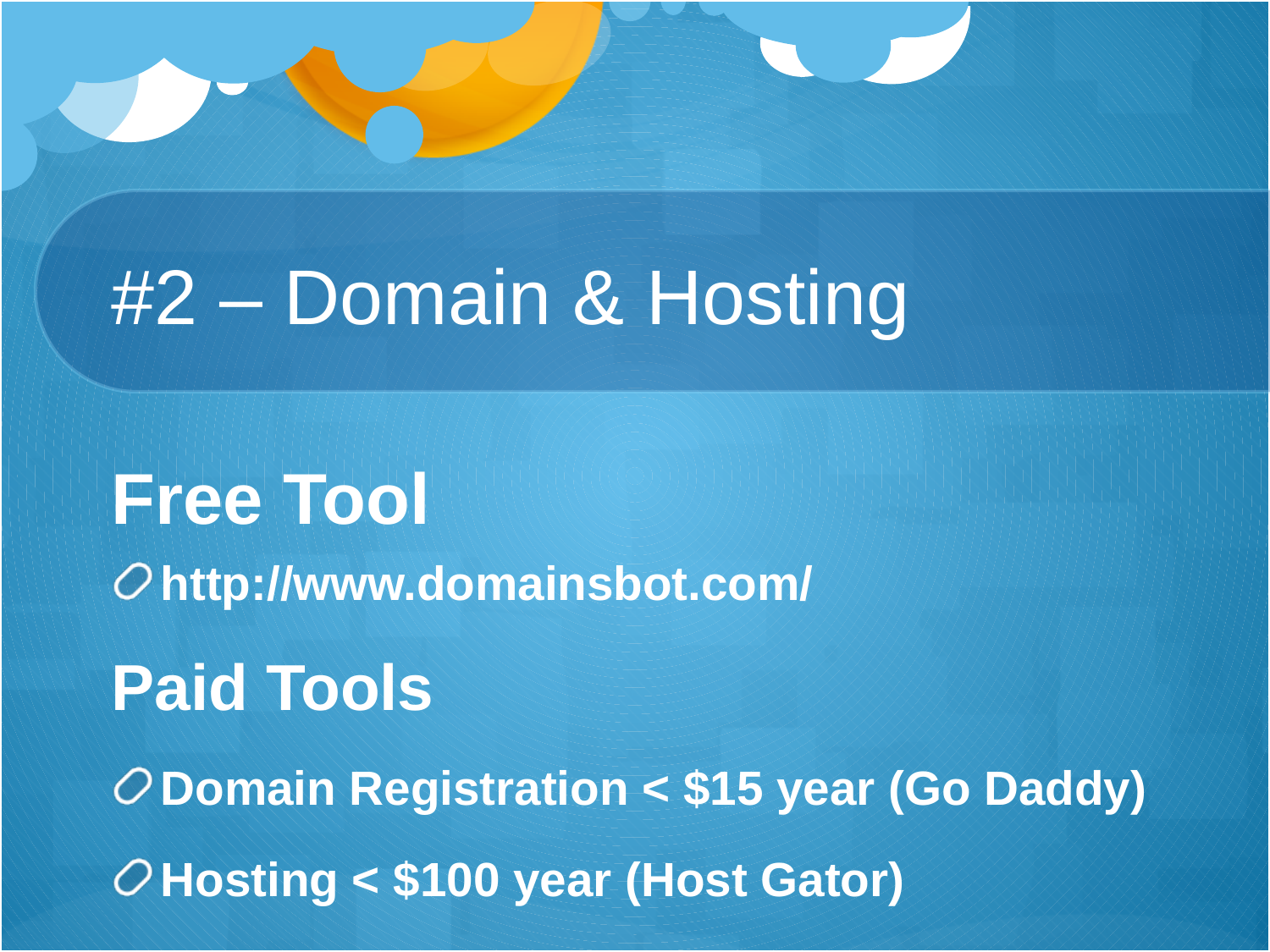

# #2 – Domain & Hosting
Free Tool
http://www.domainsbot.com/
Paid Tools
Domain Registration < $15 year (Go Daddy)
Hosting < $100 year (Host Gator)